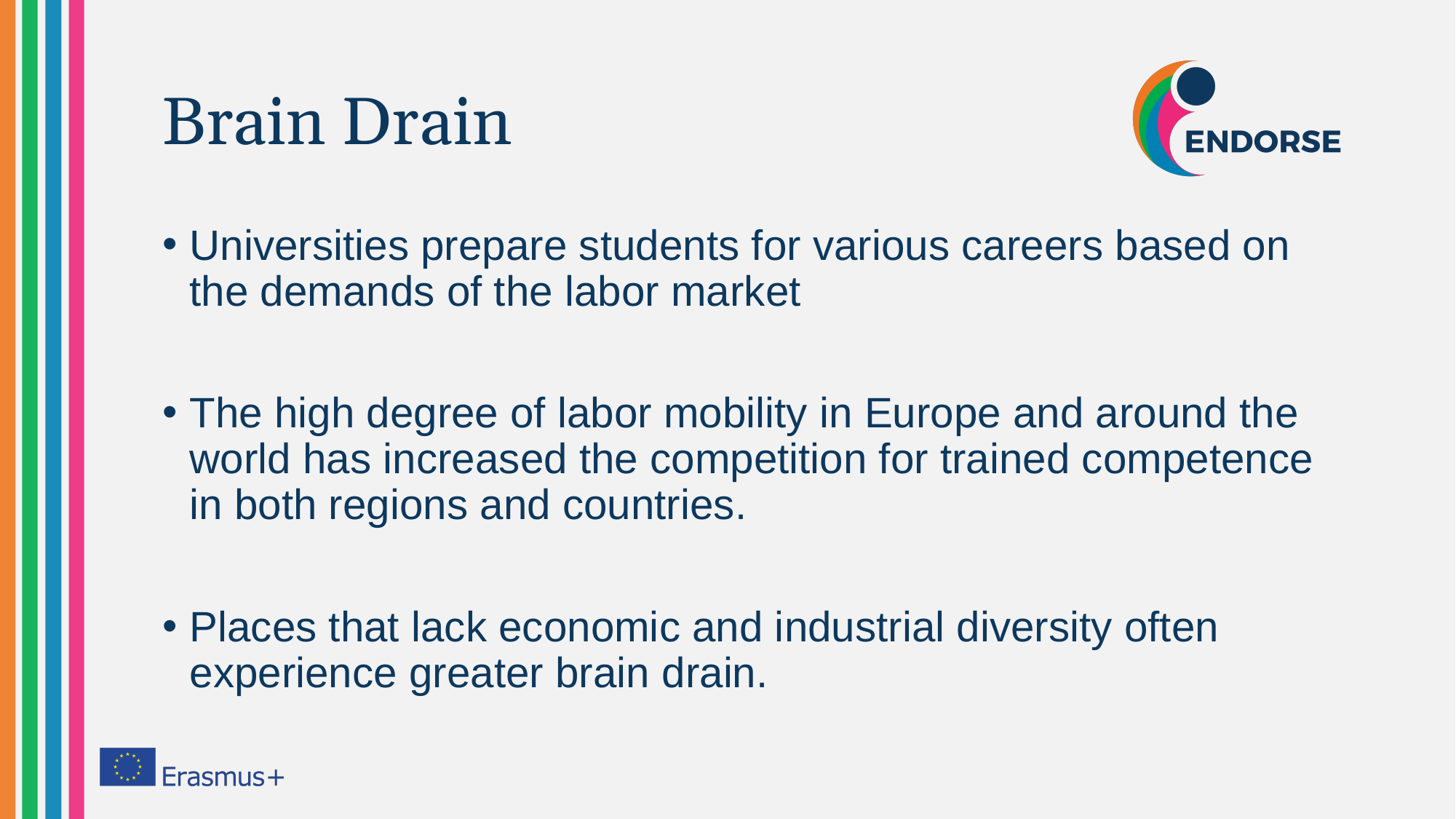

# Brain Drain
Universities prepare students for various careers based on the demands of the labor market

The high degree of labor mobility in Europe and around the world has increased the competition for trained competence in both regions and countries.

Places that lack economic and industrial diversity often experience greater brain drain.